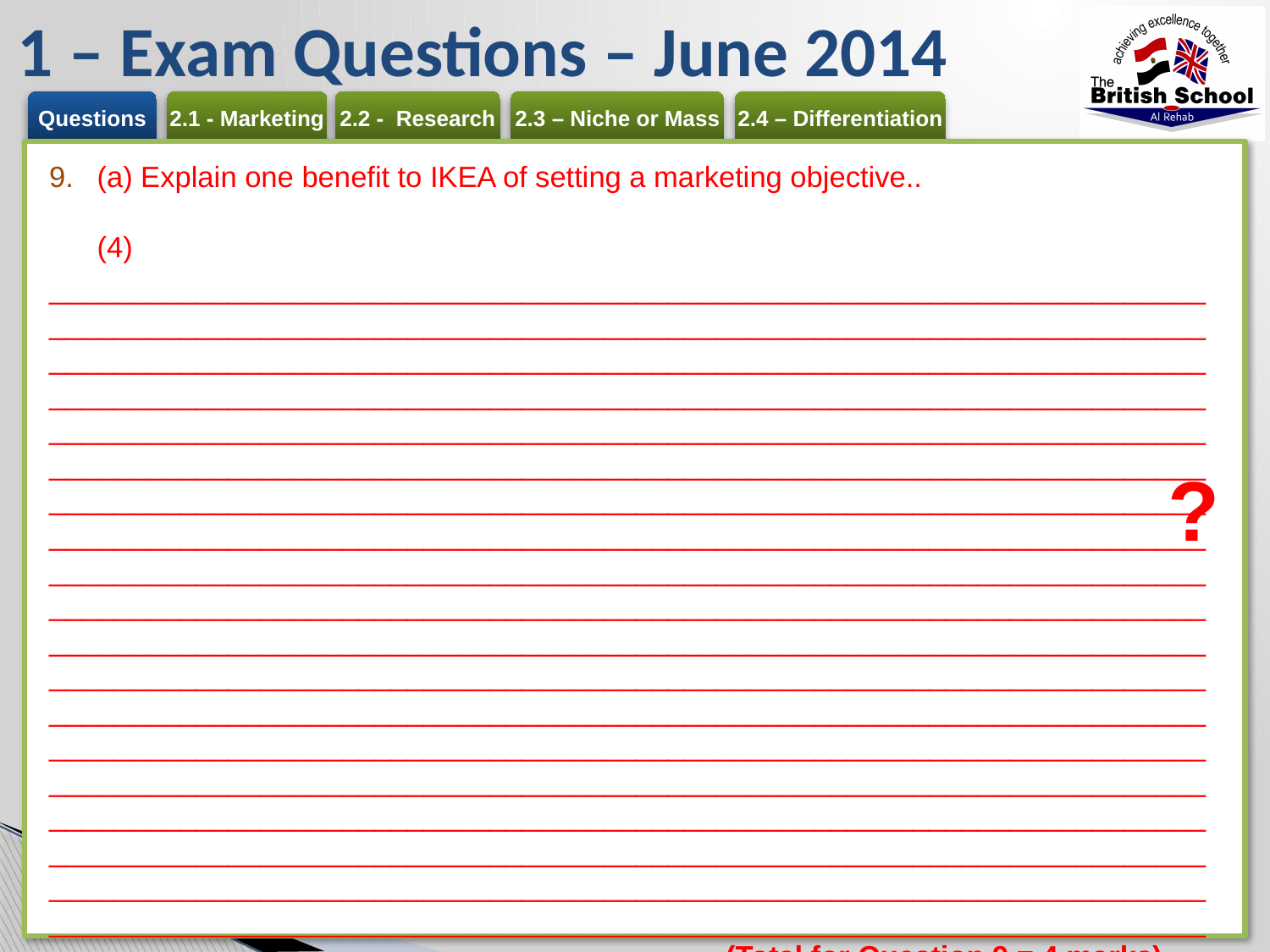

# 1 – Exam Questions – June 2014
(a) Explain one benefit to IKEA of setting a marketing objective..	(4)
______________________________________________________________________________________________________________________________________________________________________________________________________________________________________________________________________________________________________________________________________________________________________________________________________________________________________________________________________________________________________________________________________________________________________________________________________________________________________________________________________________________________________________________________________________________________________________________________________________________________________________________________________________________________________________________________________________________________________________________________________________________________________________________________________________________________________________________________________________________________________________________________________________________________________________________________________________________________________________________________________________________________________________________________________________________________________________ (Total for Question 9 = 4 marks)
?